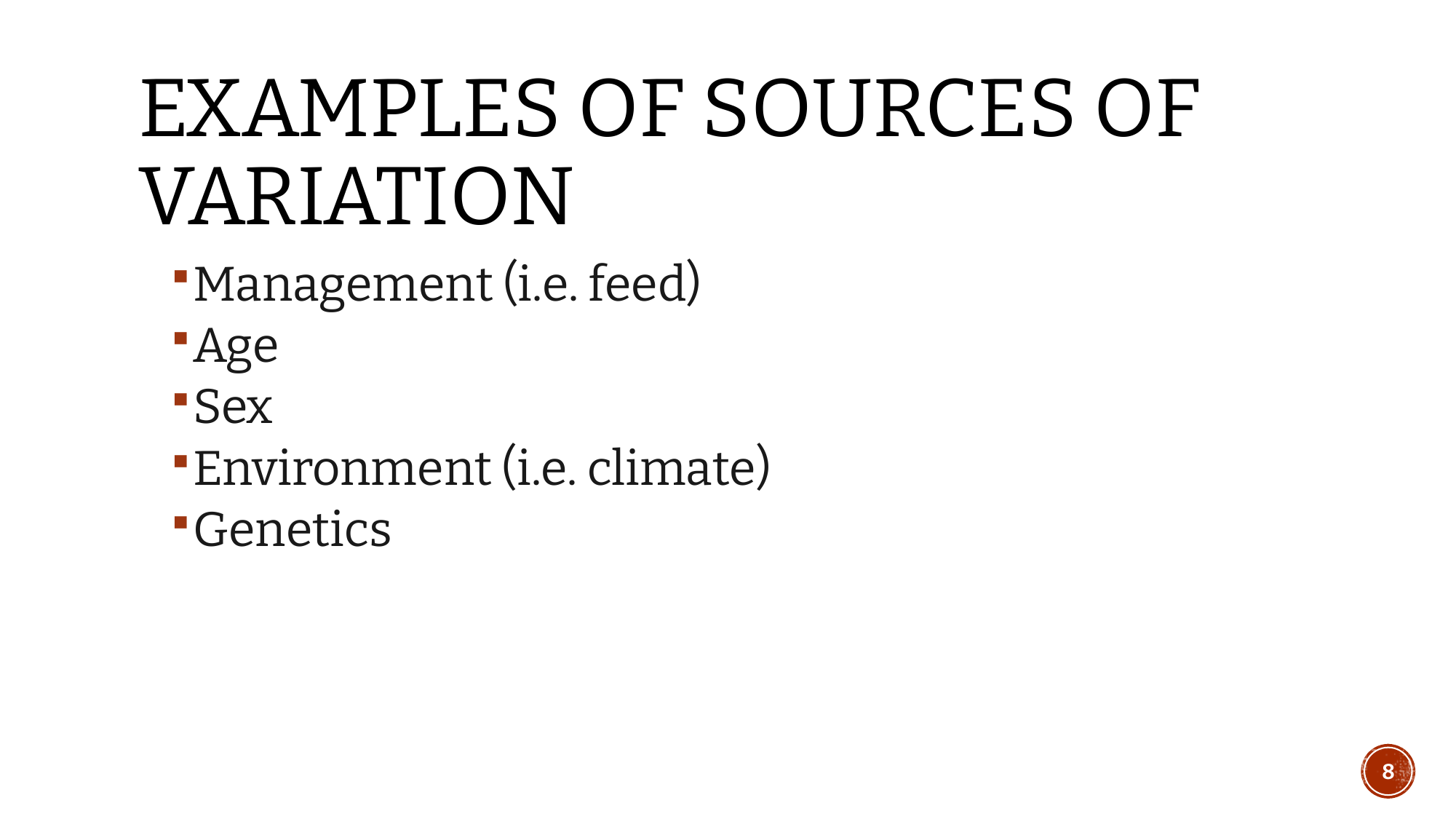

# Examples of Sources of variation
Management (i.e. feed)
Age
Sex
Environment (i.e. climate)
Genetics

8